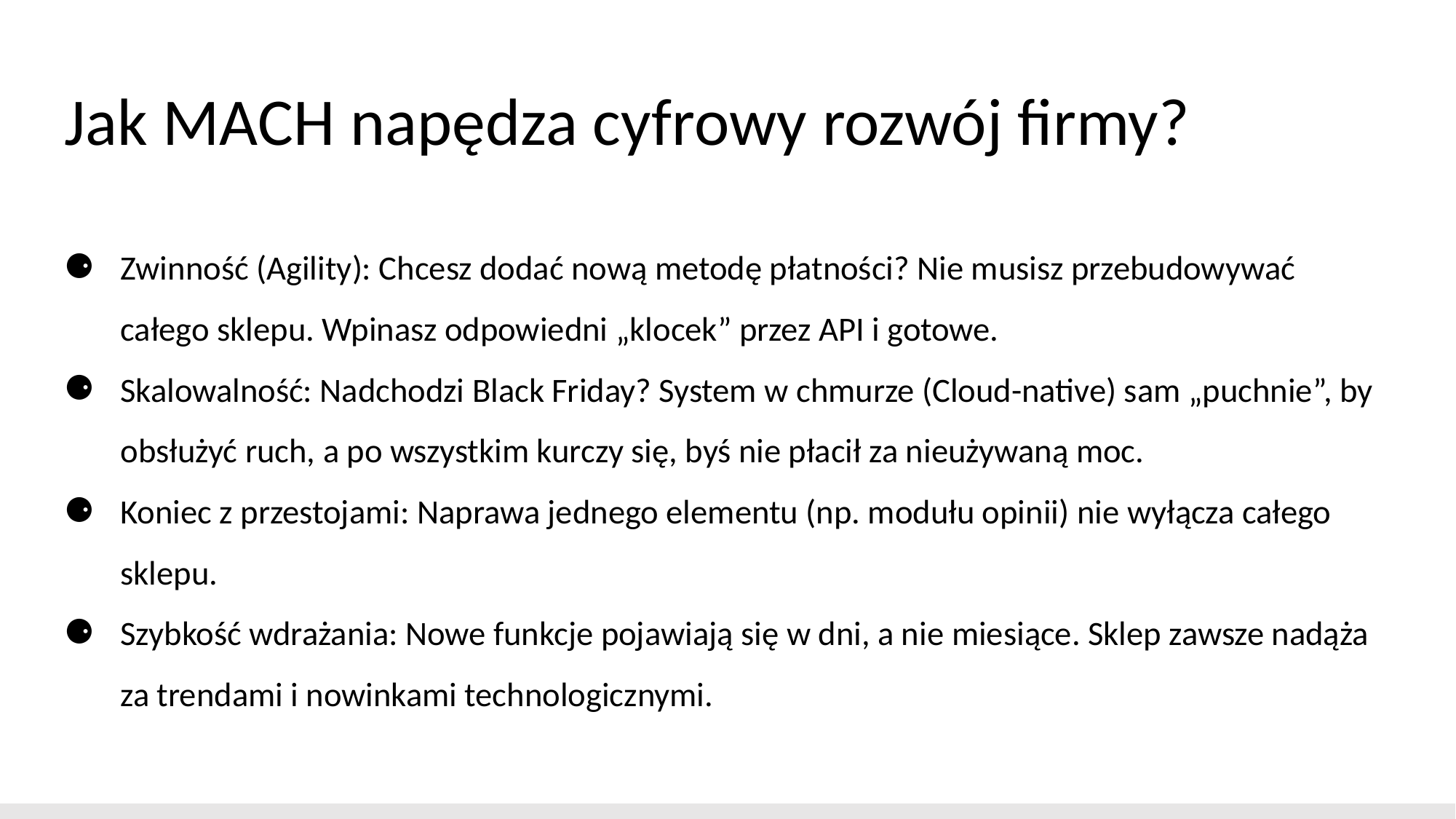

# Jak MACH napędza cyfrowy rozwój firmy?
Zwinność (Agility): Chcesz dodać nową metodę płatności? Nie musisz przebudowywać całego sklepu. Wpinasz odpowiedni „klocek” przez API i gotowe.
Skalowalność: Nadchodzi Black Friday? System w chmurze (Cloud-native) sam „puchnie”, by obsłużyć ruch, a po wszystkim kurczy się, byś nie płacił za nieużywaną moc.
Koniec z przestojami: Naprawa jednego elementu (np. modułu opinii) nie wyłącza całego sklepu.
Szybkość wdrażania: Nowe funkcje pojawiają się w dni, a nie miesiące. Sklep zawsze nadąża za trendami i nowinkami technologicznymi.